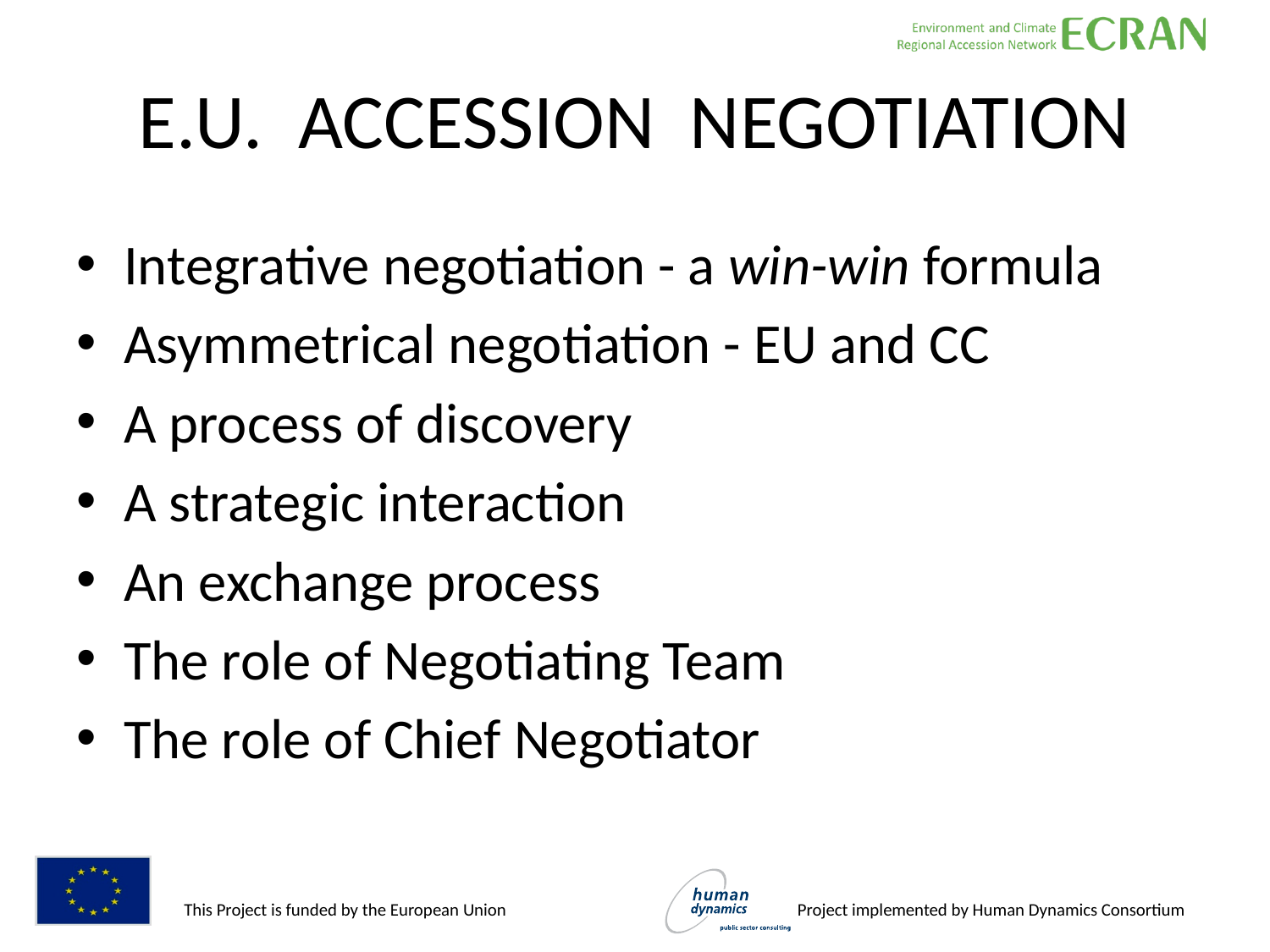

# E.U.  ACCESSION  NEGOTIATION
Integrative negotiation - a win-win formula
Asymmetrical negotiation - EU and CC
A process of discovery
A strategic interaction
An exchange process
The role of Negotiating Team
The role of Chief Negotiator